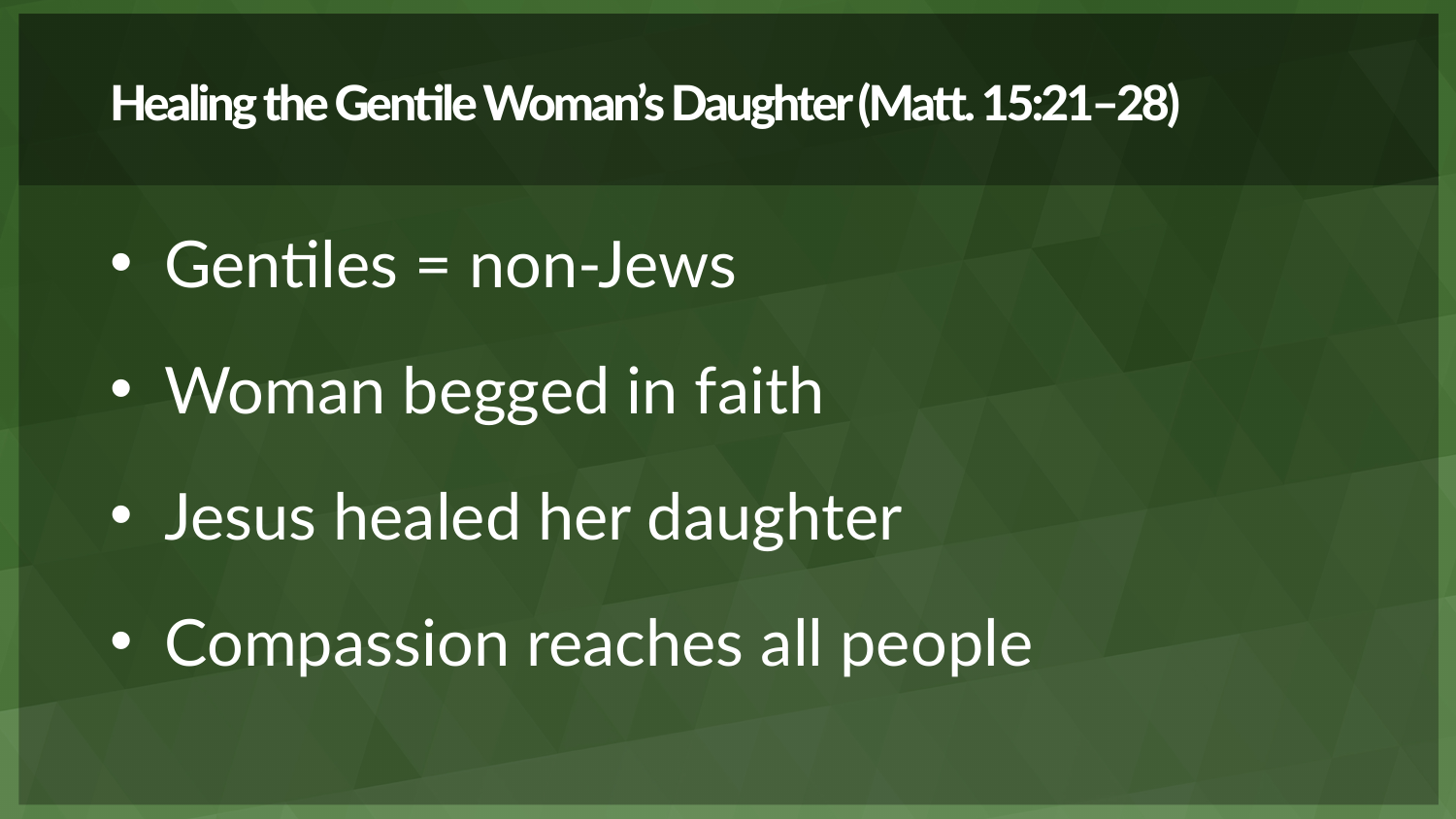

# Healing the Gentile Woman’s Daughter (Matt. 15:21–28)
Gentiles = non-Jews
Woman begged in faith
Jesus healed her daughter
Compassion reaches all people